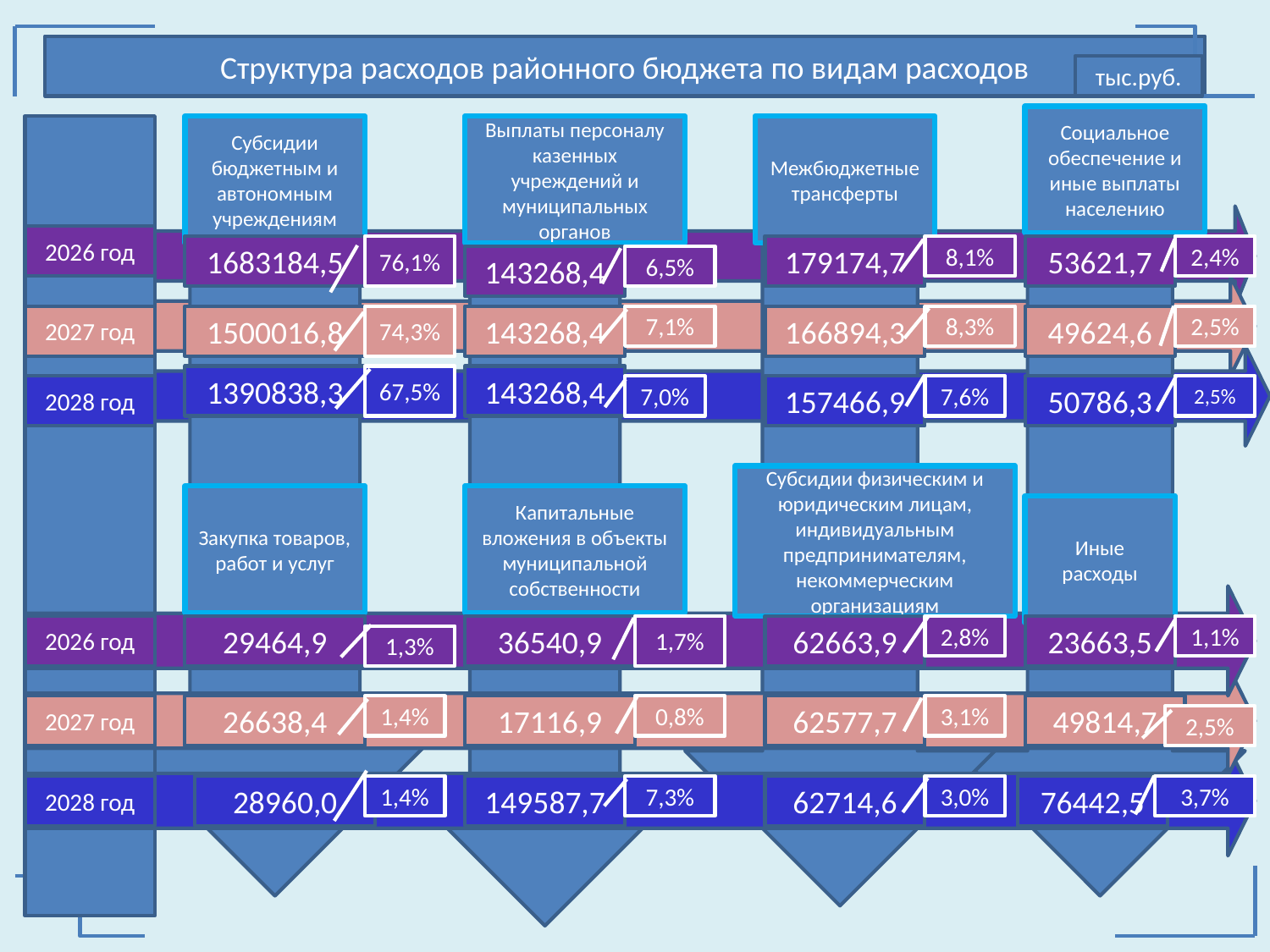

Структура расходов районного бюджета по видам расходов
тыс.руб.
Социальное обеспечение и иные выплаты населению

Субсидии бюджетным и автономным учреждениям
Выплаты персоналу казенных учреждений и муниципальных органов
Межбюджетные трансферты

2026 год
1683184,5
76,1%
179174,7
8,1%
53621,7
2,4%
143268,4
6,5%

2027 год
1500016,8
74,3%
143268,4
7,1%
166894,3
8,3%
49624,6
2,5%

1390838,3
67,5%
143268,4
2028 год
7,0%
157466,9
7,6%
50786,3
2,5%
Субсидии физическим и юридическим лицам, индивидуальным предпринимателям, некоммерческим организациям
Закупка товаров, работ и услуг
Капитальные вложения в объекты муниципальной собственности
Иные расходы

2026 год
29464,9
36540,9
1,7%
62663,9
2,8%
23663,5
1,1%
1,3%

2027 год
26638,4
1,4%
17116,9
0,8%
62577,7
3,1%
49814,7
2,5%

2028 год
28960,0
1,4%
149587,7
7,3%
62714,6
3,0%
76442,5
3,7%